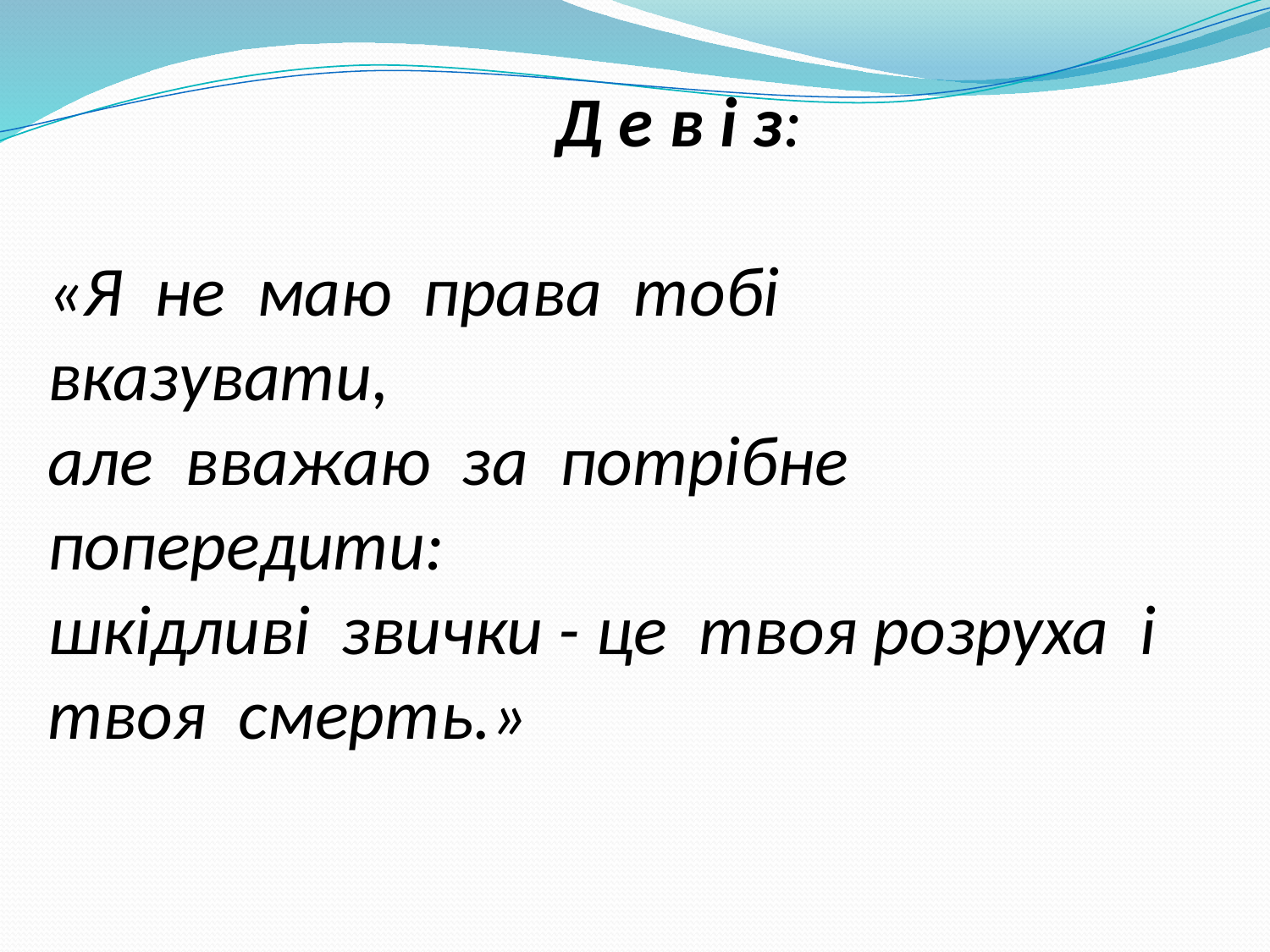

# Д е в і з: «Я  не  маю  права  тобі вказувати, але  вважаю  за  потрібне попередити: шкідливі  звички - це  твоя розруха  і  твоя  смерть.»